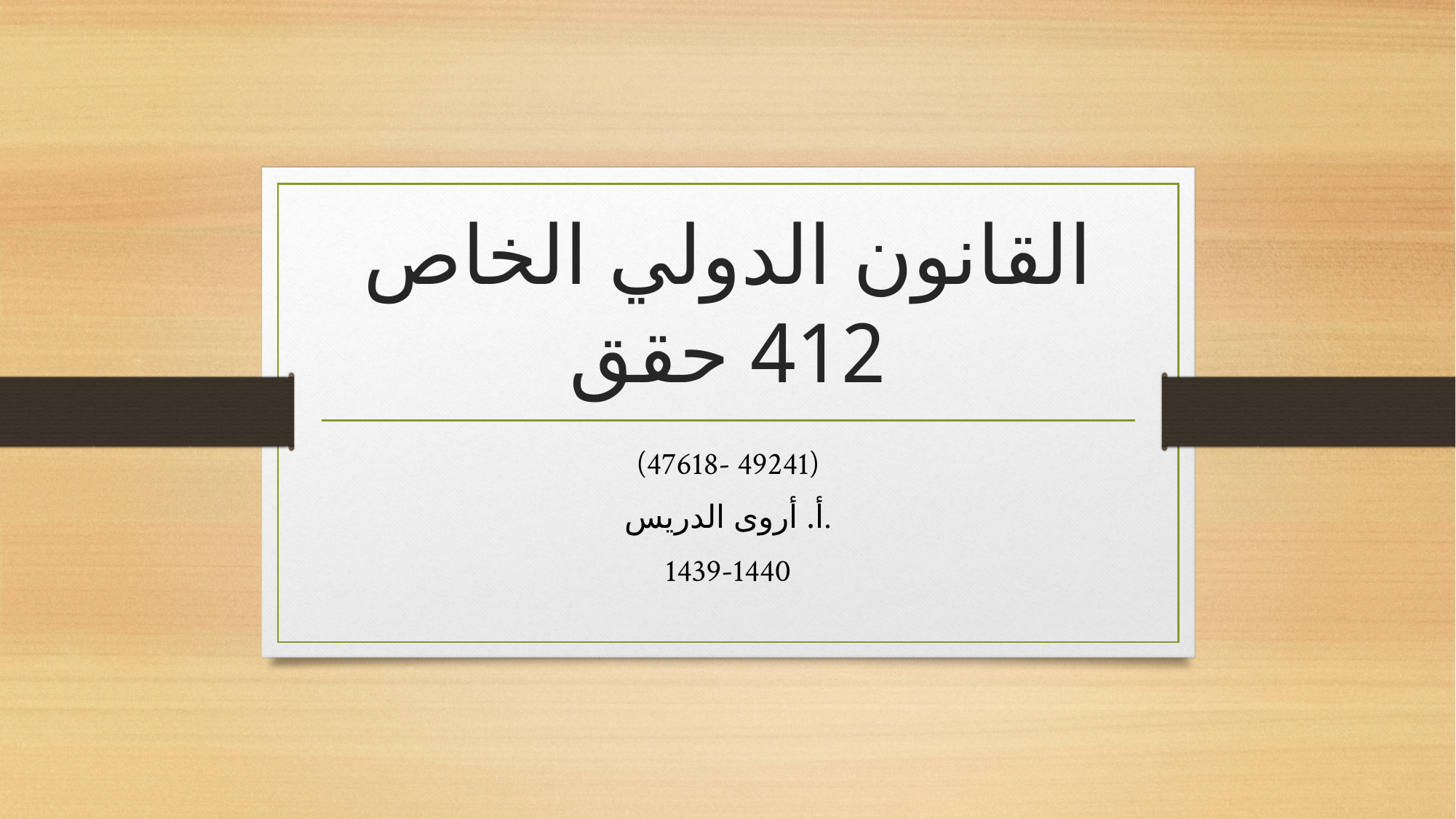

# القانون الدولي الخاص 412 حقق
(47618- 49241)
أ. أروى الدريس.
1439-1440